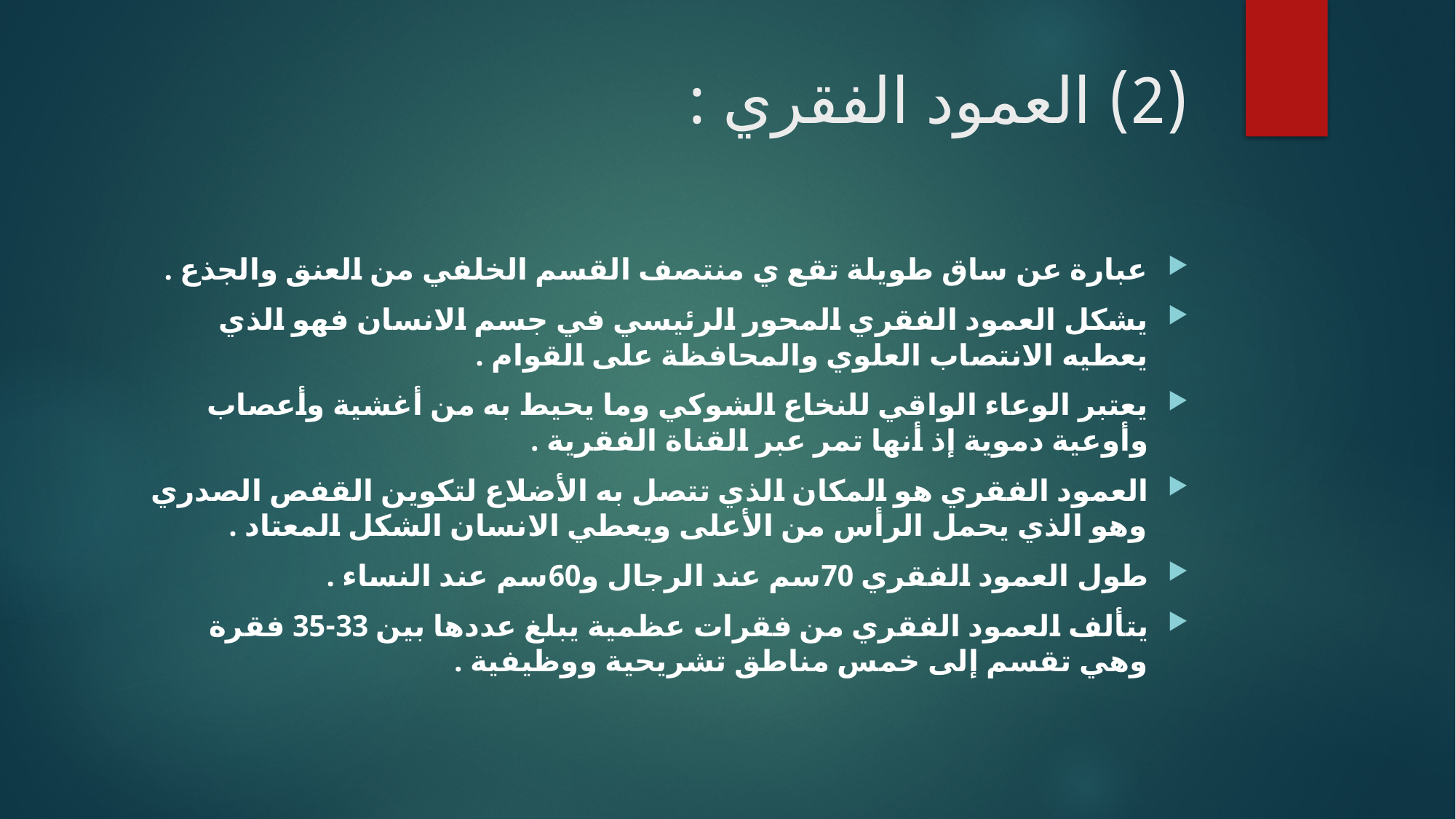

# (2) العمود الفقري :
عبارة عن ساق طويلة تقع ي منتصف القسم الخلفي من العنق والجذع .
يشكل العمود الفقري المحور الرئيسي في جسم الانسان فهو الذي يعطيه الانتصاب العلوي والمحافظة على القوام .
يعتبر الوعاء الواقي للنخاع الشوكي وما يحيط به من أغشية وأعصاب وأوعية دموية إذ أنها تمر عبر القناة الفقرية .
العمود الفقري هو المكان الذي تتصل به الأضلاع لتكوين القفص الصدري وهو الذي يحمل الرأس من الأعلى ويعطي الانسان الشكل المعتاد .
طول العمود الفقري 70سم عند الرجال و60سم عند النساء .
يتألف العمود الفقري من فقرات عظمية يبلغ عددها بين 33-35 فقرة وهي تقسم إلى خمس مناطق تشريحية ووظيفية .